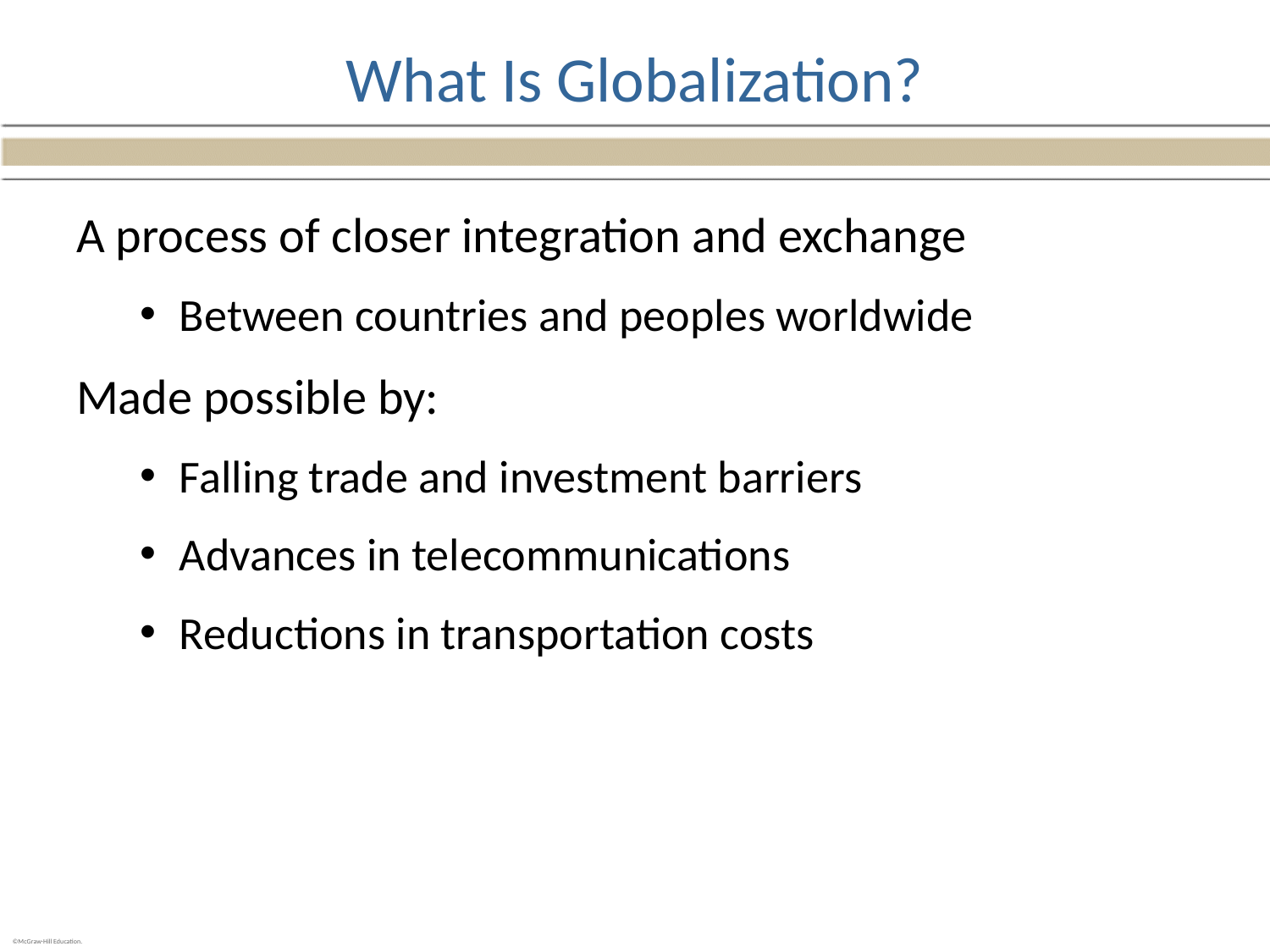

# What Is Globalization?
A process of closer integration and exchange
Between countries and peoples worldwide
Made possible by:
Falling trade and investment barriers
Advances in telecommunications
Reductions in transportation costs